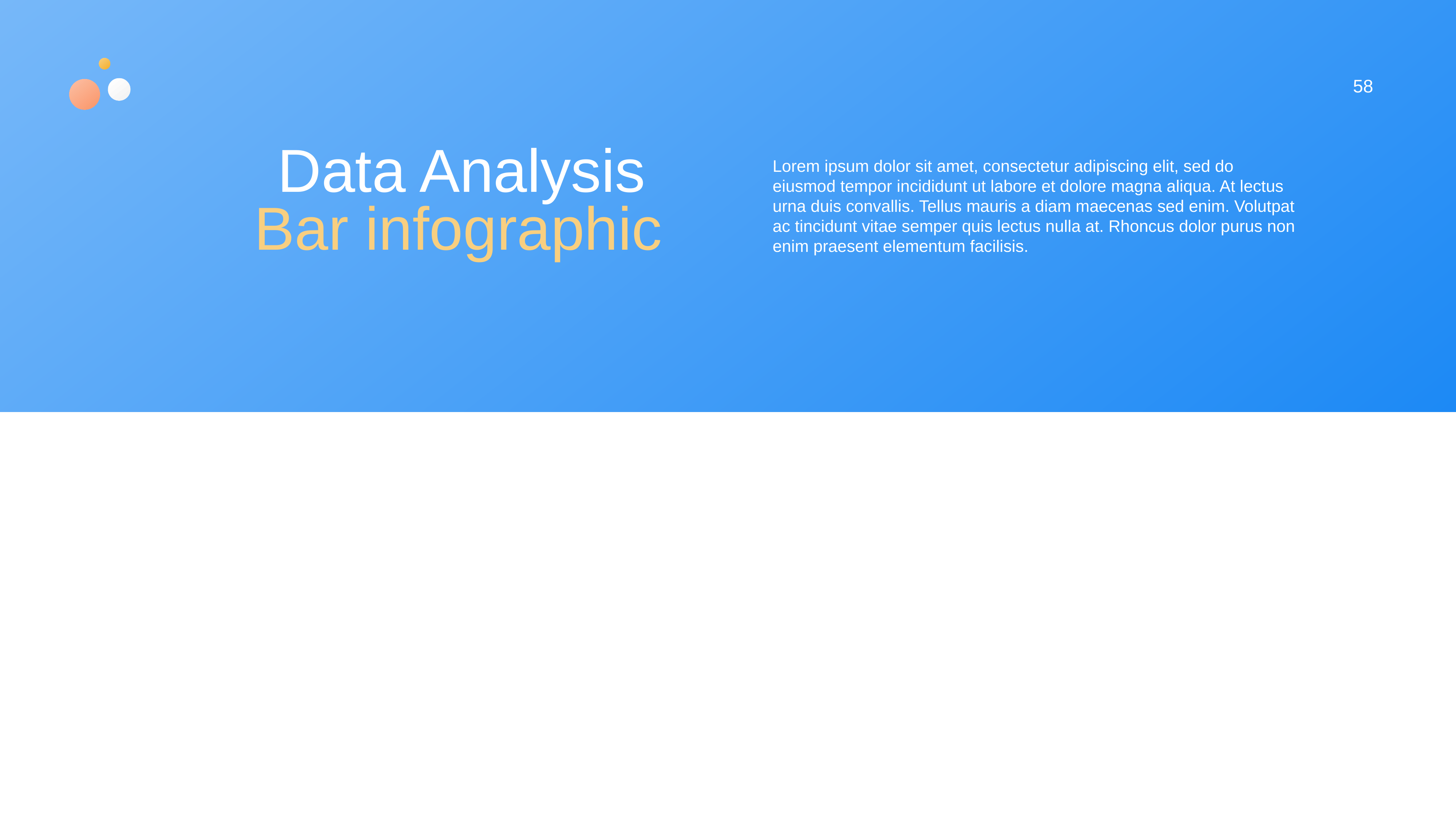

58
Data Analysis
Bar infographic
Lorem ipsum dolor sit amet, consectetur adipiscing elit, sed do eiusmod tempor incididunt ut labore et dolore magna aliqua. At lectus urna duis convallis. Tellus mauris a diam maecenas sed enim. Volutpat ac tincidunt vitae semper quis lectus nulla at. Rhoncus dolor purus non enim praesent elementum facilisis.